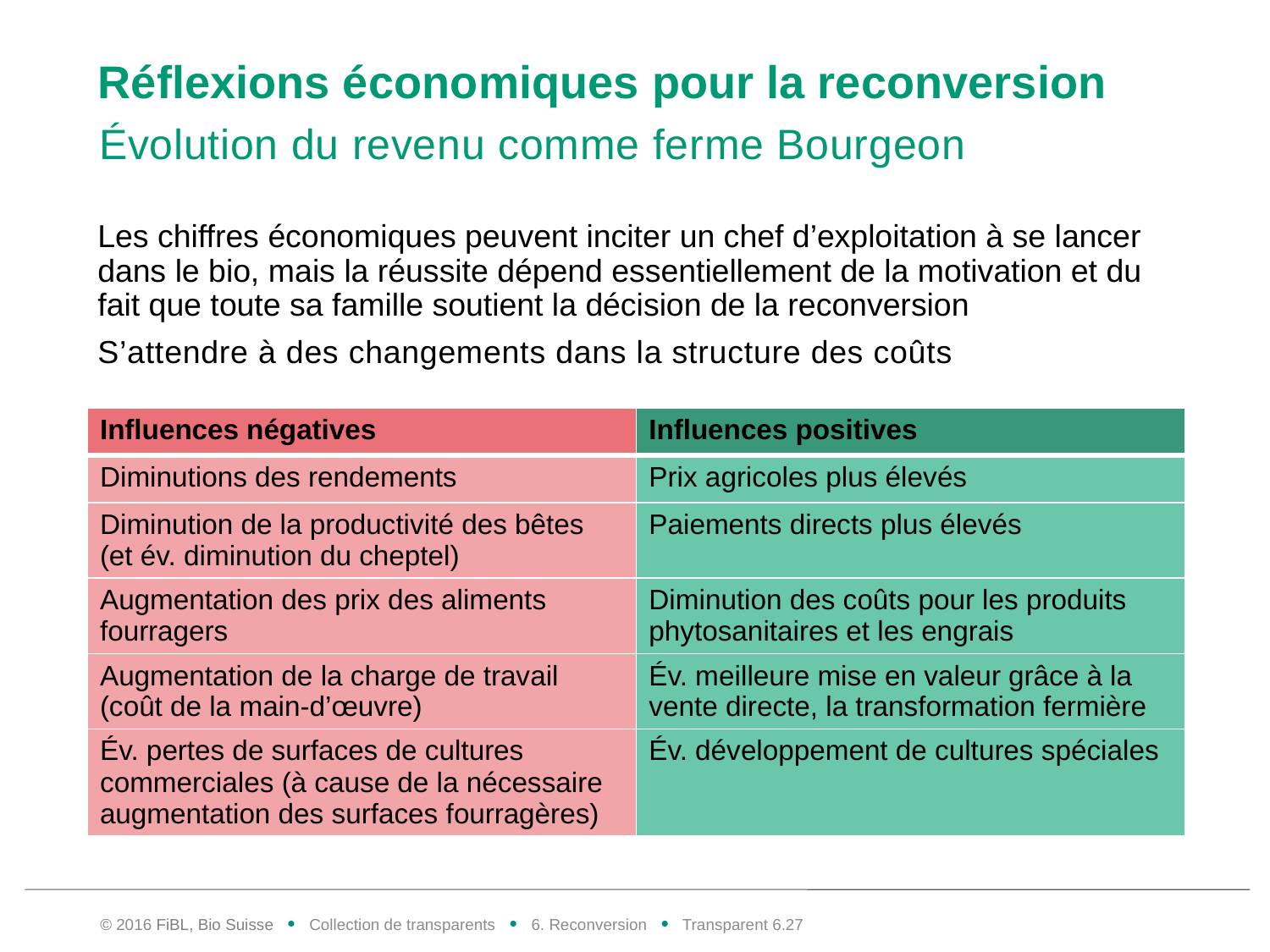

# Réflexions économiques pour la reconversion
Évolution du revenu comme ferme Bourgeon
Les chiffres économiques peuvent inciter un chef d’exploitation à se lancer dans le bio, mais la réussite dépend essentiellement de la motivation et du fait que toute sa famille soutient la décision de la reconversion
S’attendre à des changements dans la structure des coûts
| Influences négatives | Influences positives |
| --- | --- |
| Diminutions des rendements | Prix agricoles plus élevés |
| Diminution de la productivité des bêtes (et év. diminution du cheptel) | Paiements directs plus élevés |
| Augmentation des prix des aliments fourragers | Diminution des coûts pour les produits phytosanitaires et les engrais |
| Augmentation de la charge de travail (coût de la main-d’œuvre) | Év. meilleure mise en valeur grâce à la vente directe, la transformation fermière |
| Év. pertes de surfaces de cultures commerciales (à cause de la nécessaire augmentation des surfaces fourragères) | Év. développement de cultures spéciales |

© 2016 FiBL, Bio Suisse   •   Collection de transparents   •   6. Reconversion   •   Transparent 6.27